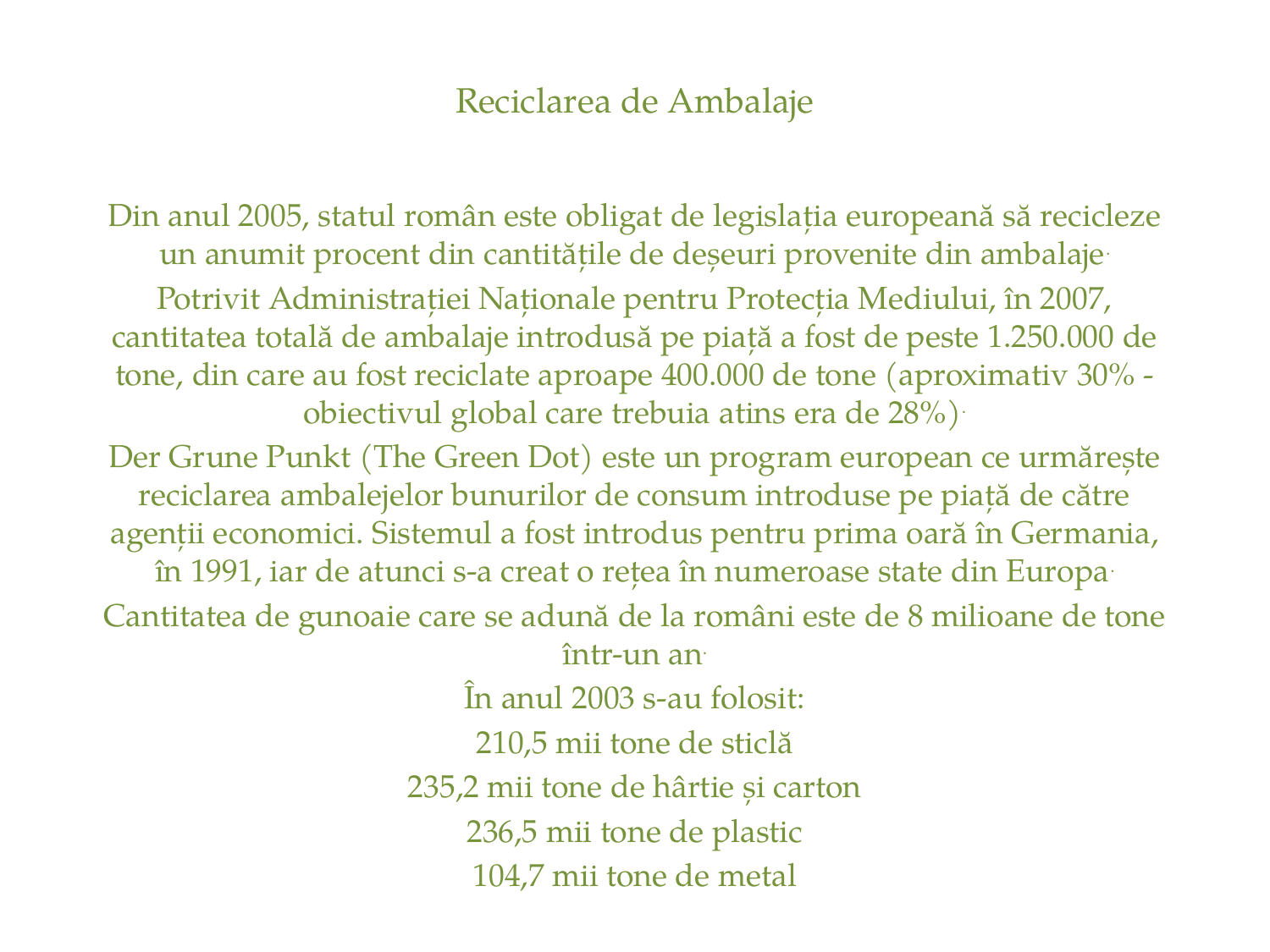

# Reciclarea de Ambalaje
Din anul 2005, statul român este obligat de legislația europeană să recicleze un anumit procent din cantitățile de deșeuri provenite din ambalaje.
Potrivit Administrației Naționale pentru Protecția Mediului, în 2007, cantitatea totală de ambalaje introdusă pe piață a fost de peste 1.250.000 de tone, din care au fost reciclate aproape 400.000 de tone (aproximativ 30% - obiectivul global care trebuia atins era de 28%).
Der Grune Punkt (The Green Dot) este un program european ce urmărește reciclarea ambalejelor bunurilor de consum introduse pe piață de către agenții economici. Sistemul a fost introdus pentru prima oară în Germania, în 1991, iar de atunci s-a creat o rețea în numeroase state din Europa.
Cantitatea de gunoaie care se adună de la români este de 8 milioane de tone într-un an.
În anul 2003 s-au folosit:
210,5 mii tone de sticlă
235,2 mii tone de hârtie și carton
236,5 mii tone de plastic
104,7 mii tone de metal